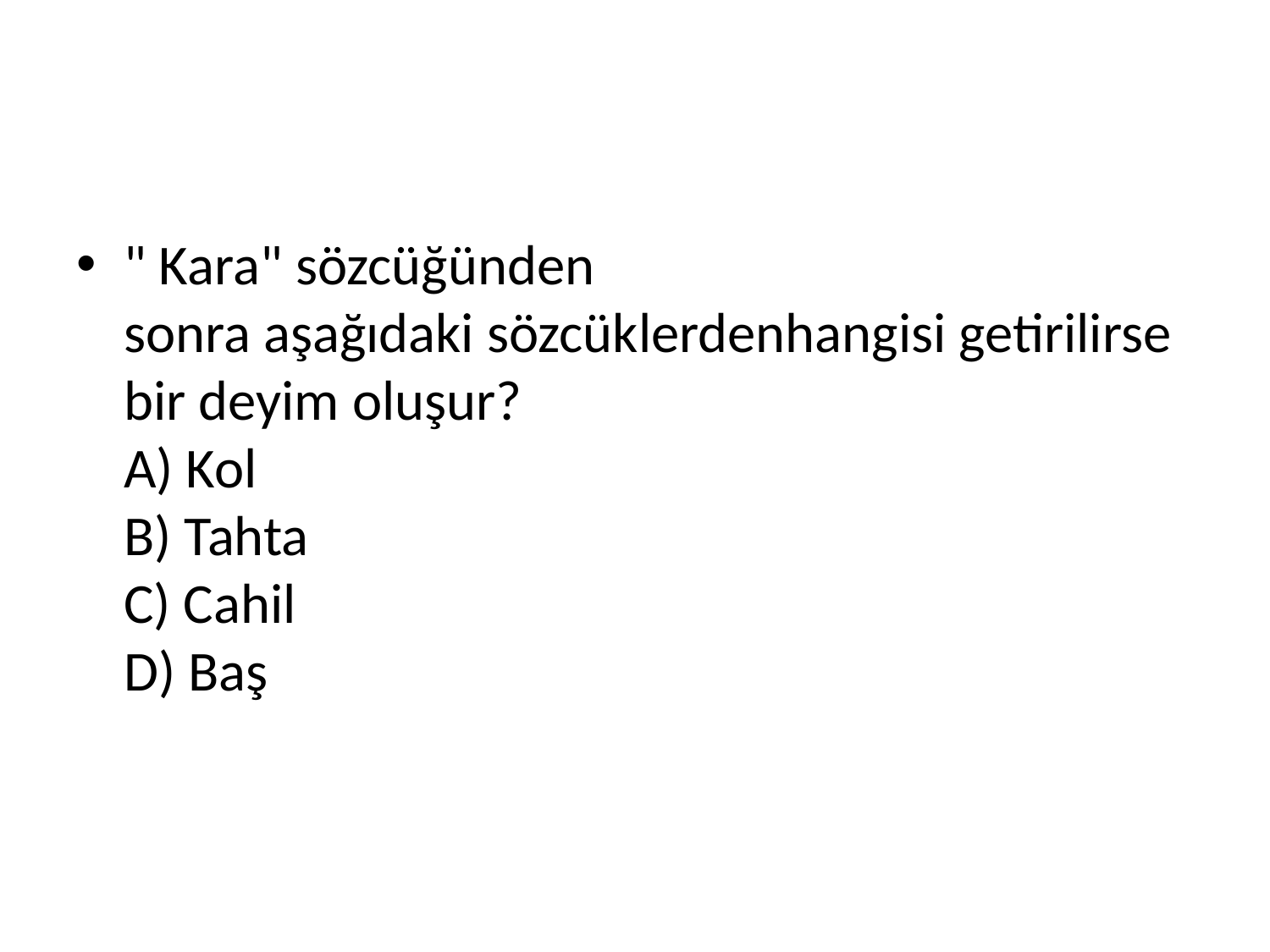

#
" Kara" sözcüğünden sonra aşağıdaki sözcüklerdenhangisi getirilirse bir deyim oluşur? 
A) Kol 
B) Tahta 
C) Cahil 
D) Baş